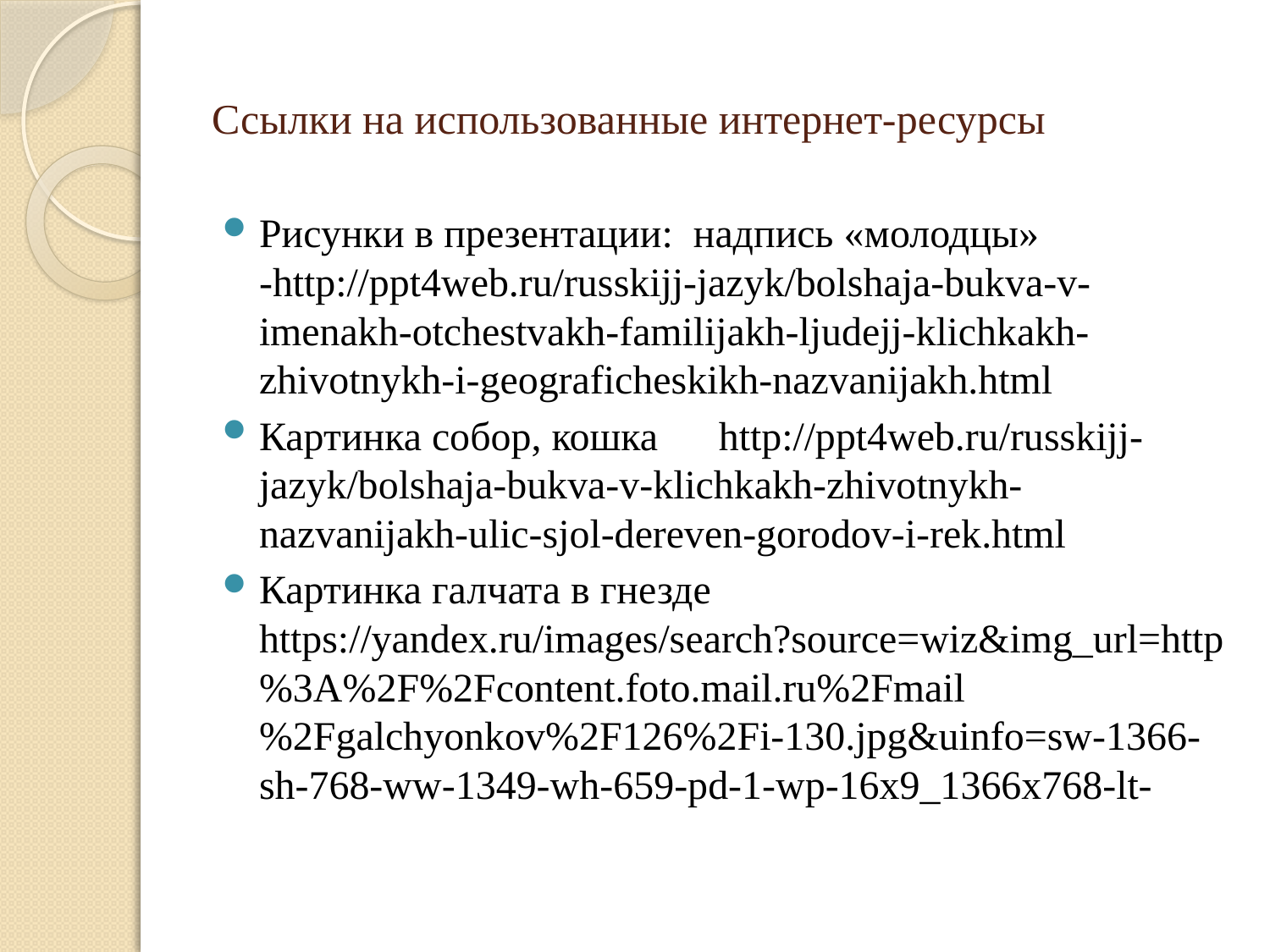

# Ссылки на использованные интернет-ресурсы
Рисунки в презентации:  надпись «молодцы» -http://ppt4web.ru/russkijj-jazyk/bolshaja-bukva-v-imenakh-otchestvakh-familijakh-ljudejj-klichkakh-zhivotnykh-i-geograficheskikh-nazvanijakh.html
Картинка собор, кошка      http://ppt4web.ru/russkijj-jazyk/bolshaja-bukva-v-klichkakh-zhivotnykh-nazvanijakh-ulic-sjol-dereven-gorodov-i-rek.html
Картинка галчата в гнезде https://yandex.ru/images/search?source=wiz&img_url=http%3A%2F%2Fcontent.foto.mail.ru%2Fmail%2Fgalchyonkov%2F126%2Fi-130.jpg&uinfo=sw-1366-sh-768-ww-1349-wh-659-pd-1-wp-16x9_1366x768-lt-